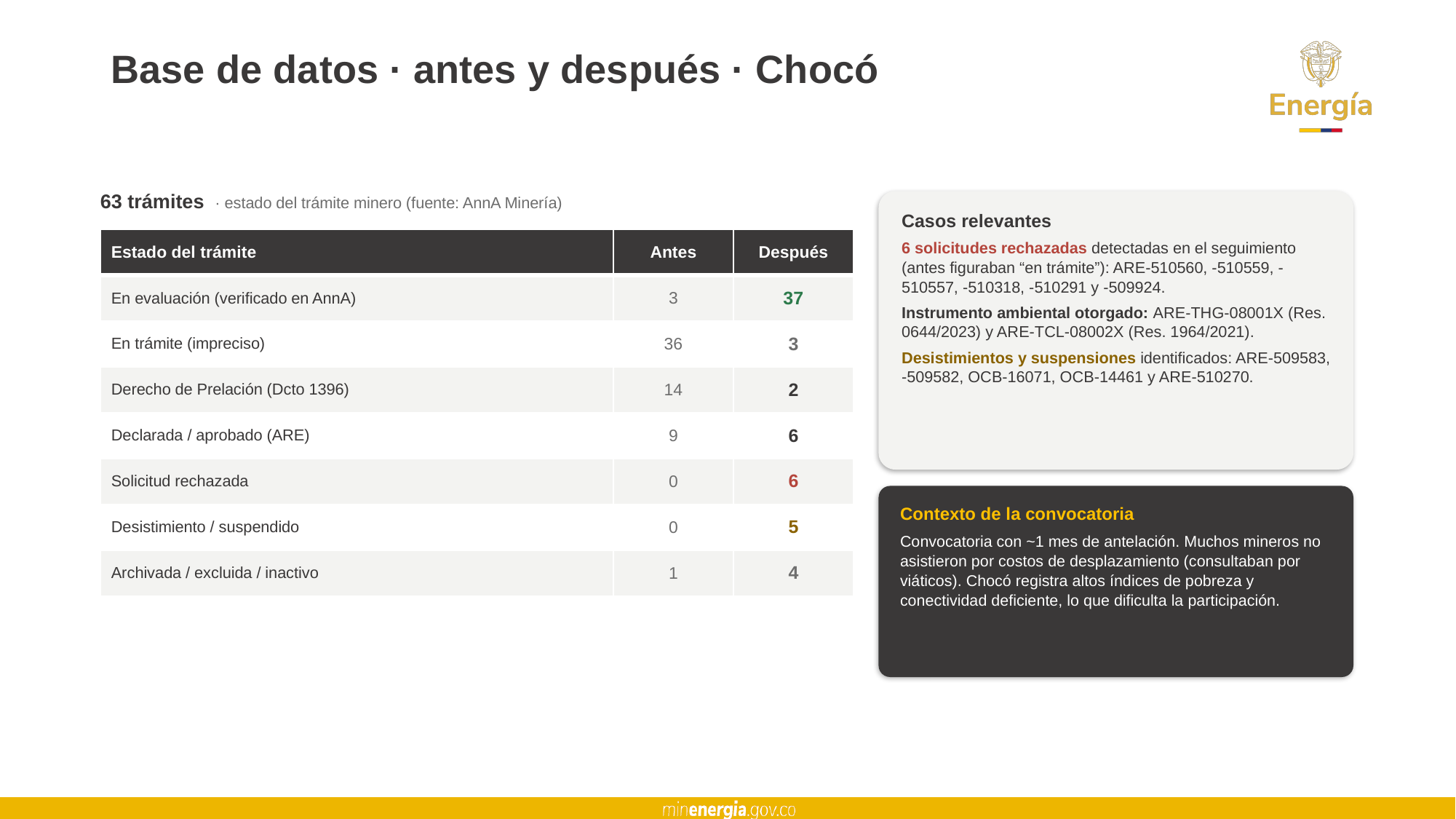

# Base de datos · antes y después · Chocó
63 trámites  · estado del trámite minero (fuente: AnnA Minería)
Casos relevantes
6 solicitudes rechazadas detectadas en el seguimiento (antes figuraban “en trámite”): ARE-510560, -510559, -510557, -510318, -510291 y -509924.
Instrumento ambiental otorgado: ARE-THG-08001X (Res. 0644/2023) y ARE-TCL-08002X (Res. 1964/2021).
Desistimientos y suspensiones identificados: ARE-509583, -509582, OCB-16071, OCB-14461 y ARE-510270.
| Estado del trámite | Antes | Después |
| --- | --- | --- |
| En evaluación (verificado en AnnA) | 3 | 37 |
| En trámite (impreciso) | 36 | 3 |
| Derecho de Prelación (Dcto 1396) | 14 | 2 |
| Declarada / aprobado (ARE) | 9 | 6 |
| Solicitud rechazada | 0 | 6 |
| Desistimiento / suspendido | 0 | 5 |
| Archivada / excluida / inactivo | 1 | 4 |
Contexto de la convocatoria
Convocatoria con ~1 mes de antelación. Muchos mineros no asistieron por costos de desplazamiento (consultaban por viáticos). Chocó registra altos índices de pobreza y conectividad deficiente, lo que dificulta la participación.